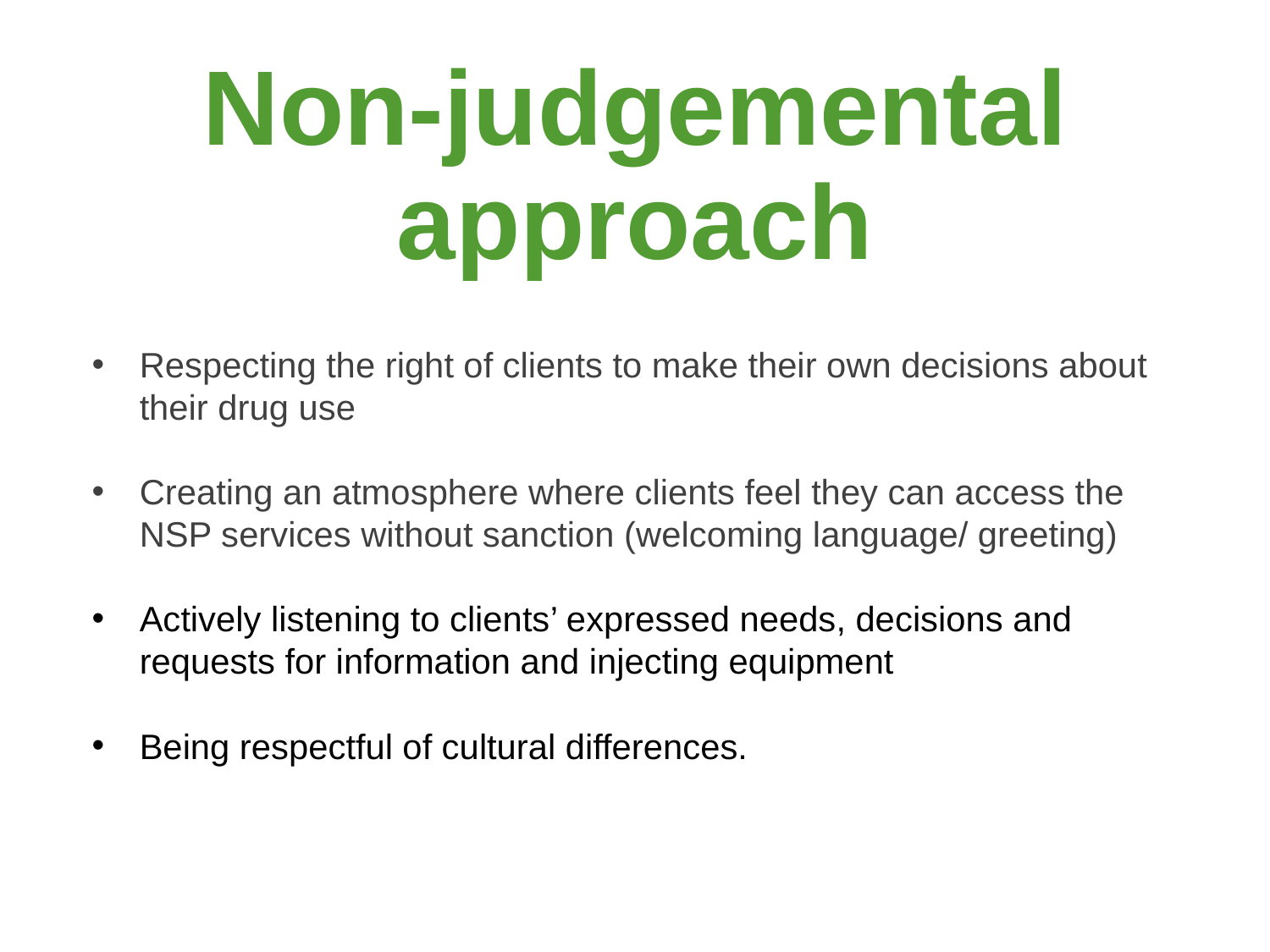

# Non-judgemental approach
Respecting the right of clients to make their own decisions about their drug use

Creating an atmosphere where clients feel they can access the NSP services without sanction (welcoming language/ greeting)

Actively listening to clients’ expressed needs, decisions and requests for information and injecting equipment

Being respectful of cultural differences.